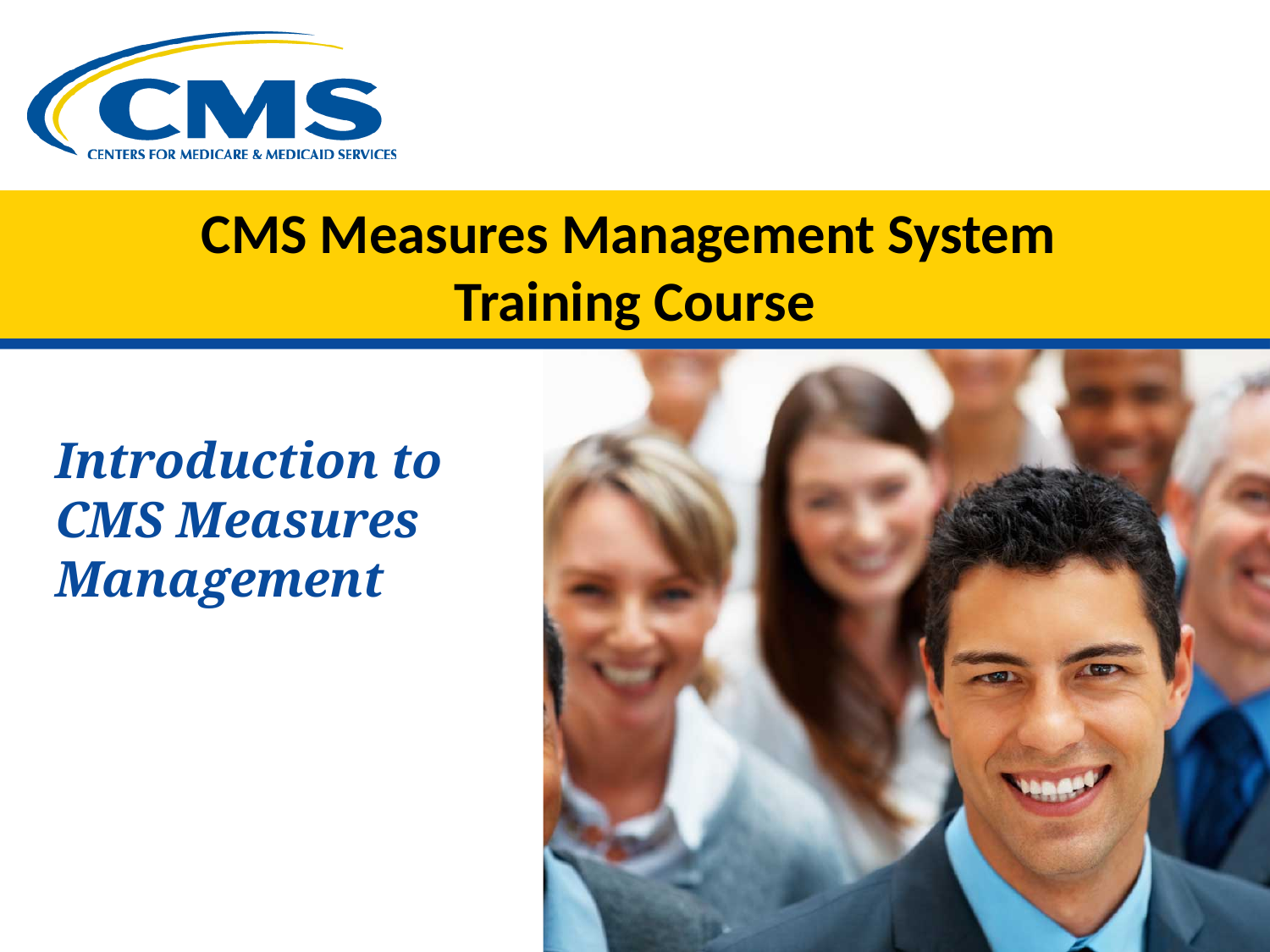

# CMS Measures Management System Training Course
Introduction to CMS Measures Management